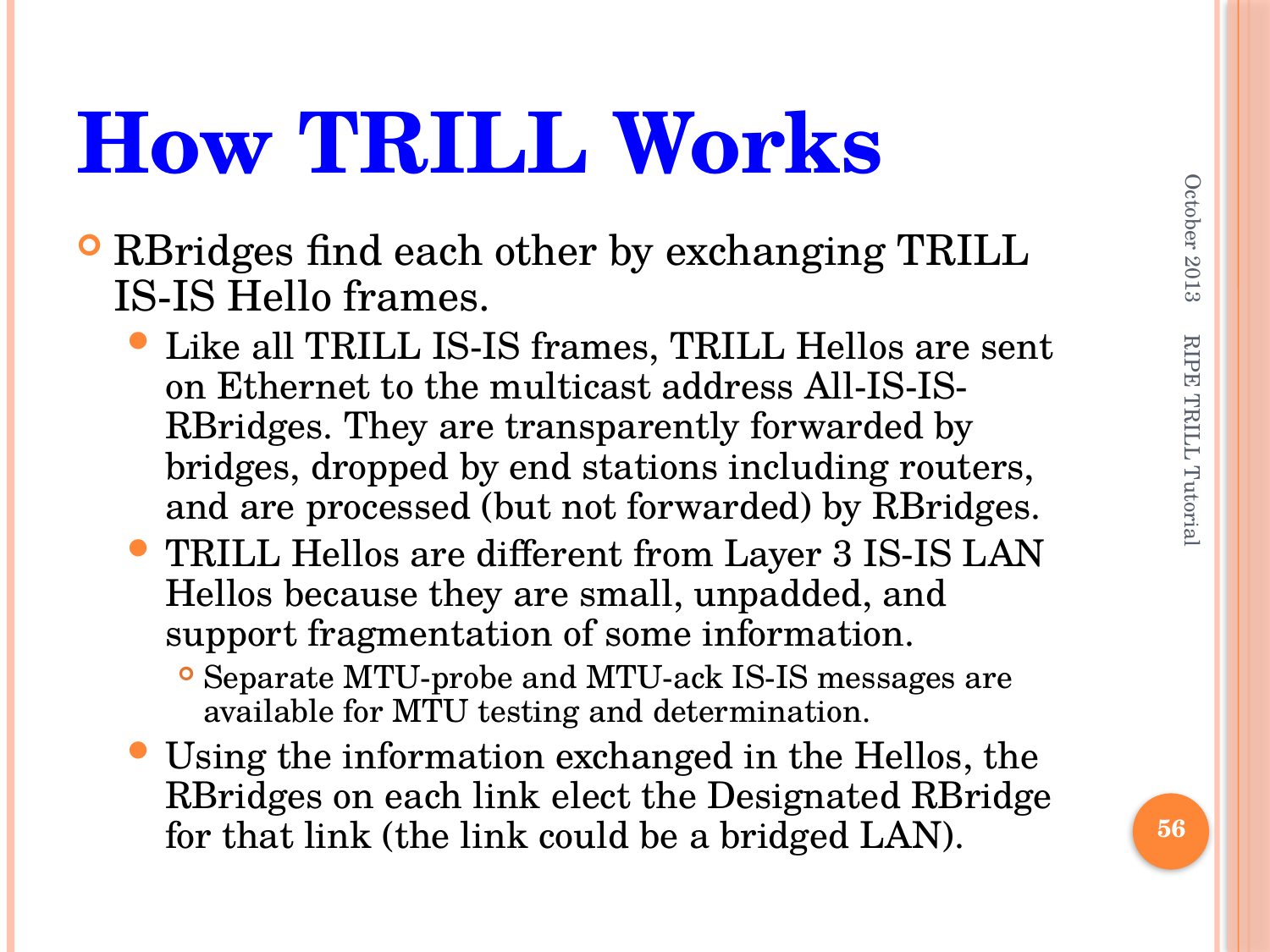

# How TRILL Works
October 2013
RBridges find each other by exchanging TRILL IS-IS Hello frames.
Like all TRILL IS-IS frames, TRILL Hellos are sent on Ethernet to the multicast address All-IS-IS-RBridges. They are transparently forwarded by bridges, dropped by end stations including routers, and are processed (but not forwarded) by RBridges.
TRILL Hellos are different from Layer 3 IS-IS LAN Hellos because they are small, unpadded, and support fragmentation of some information.
Separate MTU-probe and MTU-ack IS-IS messages are available for MTU testing and determination.
Using the information exchanged in the Hellos, the RBridges on each link elect the Designated RBridge for that link (the link could be a bridged LAN).

RIPE TRILL Tutorial
56